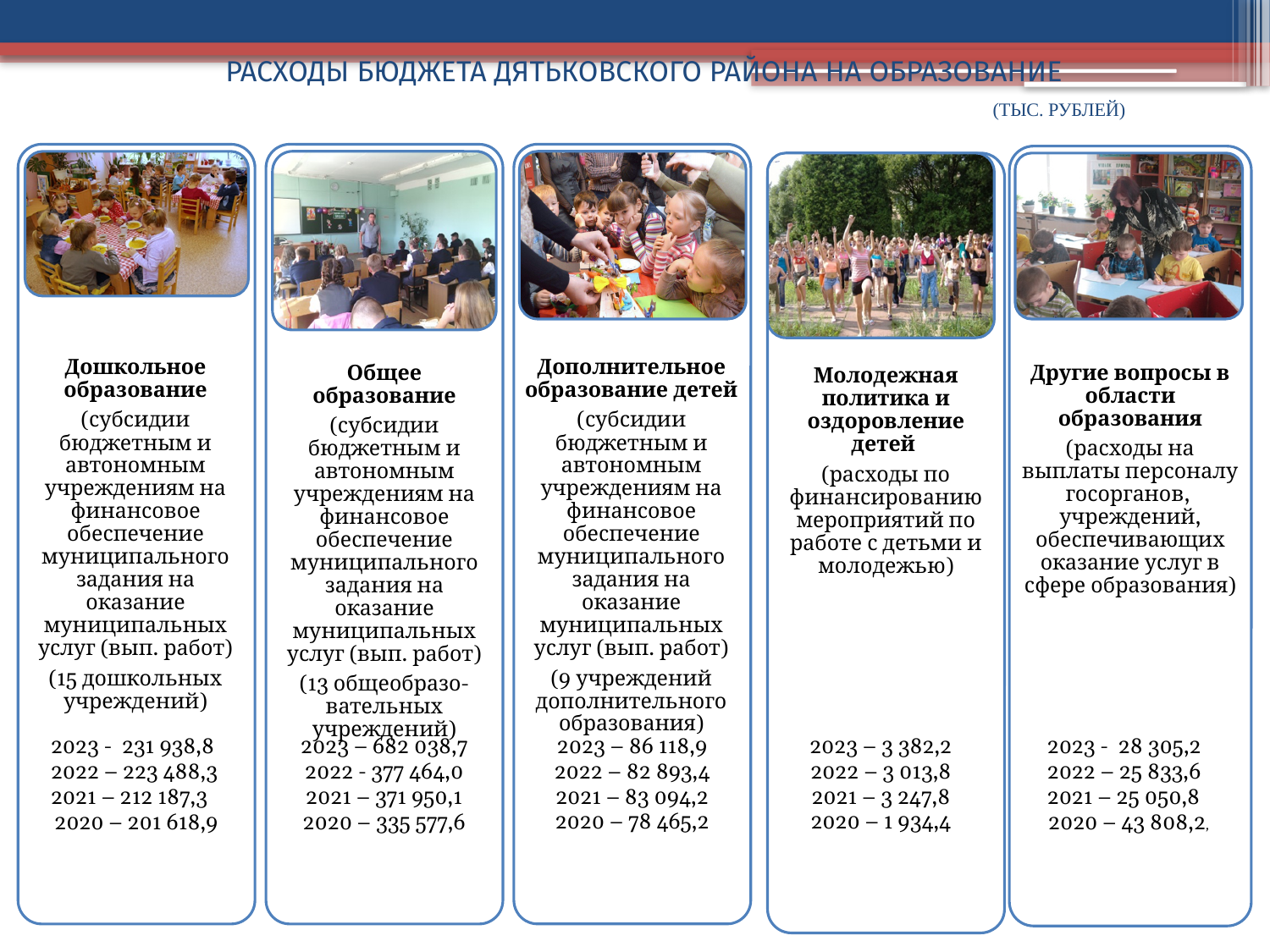

# РАСХОДЫ БЮДЖЕТА ДЯТЬКОВСКОГО РАЙОНА НА ОБРАЗОВАНИЕ (ТЫС. РУБЛЕЙ)

Другие вопросы в области образования
(расходы на выплаты персоналу госорганов,  учреждений, обеспечивающих оказание услуг в сфере образования)

Дополнительное образование детей
(субсидии бюджетным и автономным учреждениям на финансовое обеспечение муниципального задания на оказание муниципальных услуг (вып. работ)
(9 учреждений дополнительного образования)

Дошкольное образование
(субсидии бюджетным и автономным учреждениям на финансовое обеспечение муниципального задания на оказание муниципальных услуг (вып. работ)
(15 дошкольных учреждений)

Общее образование
(субсидии бюджетным и автономным учреждениям на финансовое обеспечение муниципального задания на оказание муниципальных услуг (вып. работ)
(13 общеобразо-вательных учреждений)

Молодежная политика и оздоровление детей
(расходы по финансированию мероприятий по работе с детьми и молодежью)
2023 – 3 382,2
2022 – 3 013,8
2021 – 3 247,8
2020 – 1 934,4
2023 – 86 118,9
2022 – 82 893,4
2021 – 83 094,2
2020 – 78 465,2
    2023 -  231 938,8
    2022 – 223 488,3
    2021 – 212 187,3
2020 – 201 618,9
2023 – 682 038,7
2022 - 377 464,0
2021 – 371 950,1
2020 – 335 577,6
     2023 -  28 305,2
     2022 – 25 833,6
     2021 – 25 050,8
2020 – 43 808,2,